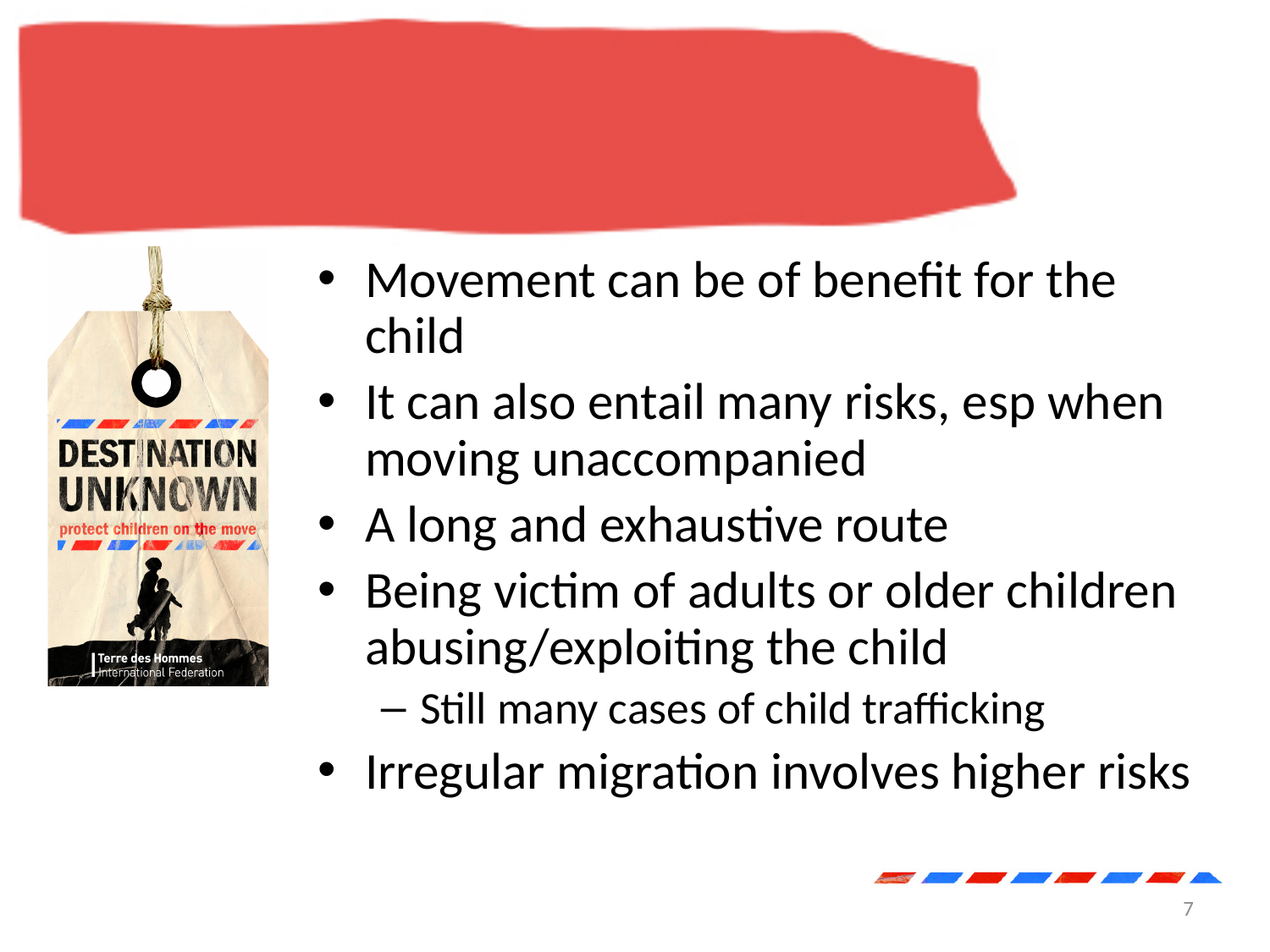

#
Movement can be of benefit for the child
It can also entail many risks, esp when moving unaccompanied
A long and exhaustive route
Being victim of adults or older children abusing/exploiting the child
Still many cases of child trafficking
Irregular migration involves higher risks
7